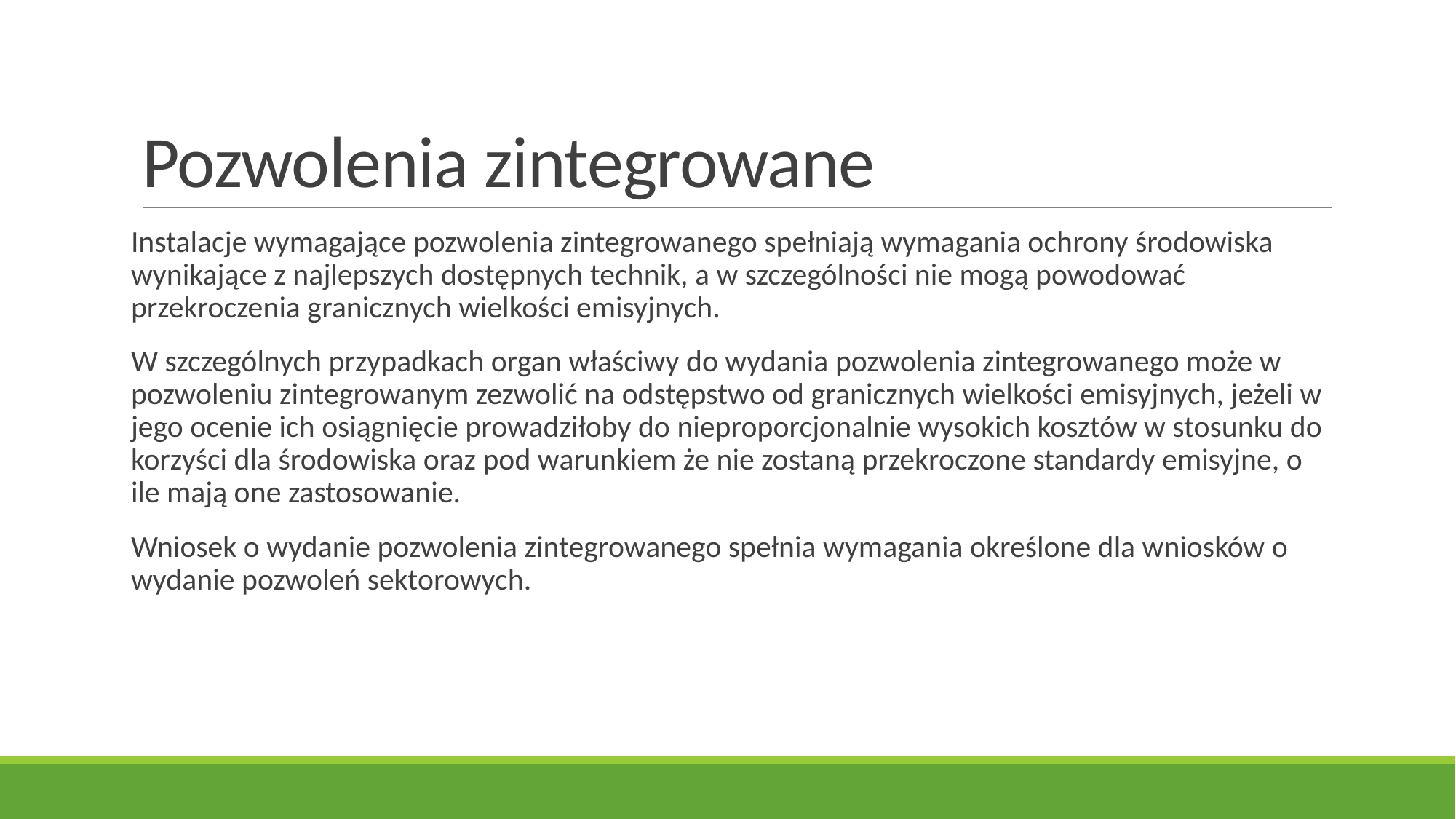

# Pozwolenia zintegrowane
Instalacje wymagające pozwolenia zintegrowanego spełniają wymagania ochrony środowiska wynikające z najlepszych dostępnych technik, a w szczególności nie mogą powodować przekroczenia granicznych wielkości emisyjnych.
W szczególnych przypadkach organ właściwy do wydania pozwolenia zintegrowanego może w pozwoleniu zintegrowanym zezwolić na odstępstwo od granicznych wielkości emisyjnych, jeżeli w jego ocenie ich osiągnięcie prowadziłoby do nieproporcjonalnie wysokich kosztów w stosunku do korzyści dla środowiska oraz pod warunkiem że nie zostaną przekroczone standardy emisyjne, o ile mają one zastosowanie.
Wniosek o wydanie pozwolenia zintegrowanego spełnia wymagania określone dla wniosków o wydanie pozwoleń sektorowych.